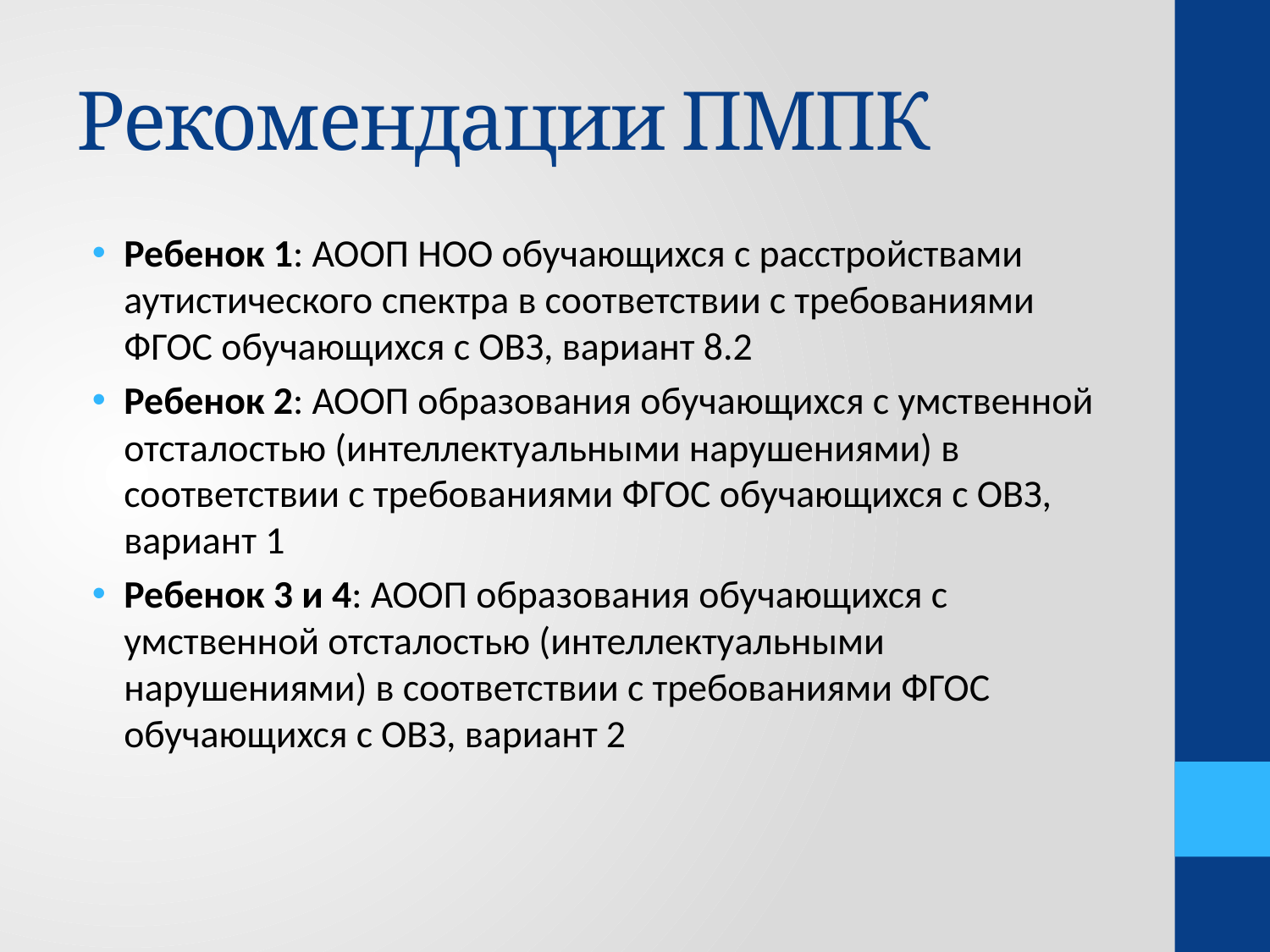

# Рекомендации ПМПК
Ребенок 1: АООП НОО обучающихся с расстройствами аутистического спектра в соответствии с требованиями ФГОС обучающихся с ОВЗ, вариант 8.2
Ребенок 2: АООП образования обучающихся с умственной отсталостью (интеллектуальными нарушениями) в соответствии с требованиями ФГОС обучающихся с ОВЗ, вариант 1
Ребенок 3 и 4: АООП образования обучающихся с умственной отсталостью (интеллектуальными нарушениями) в соответствии с требованиями ФГОС обучающихся с ОВЗ, вариант 2